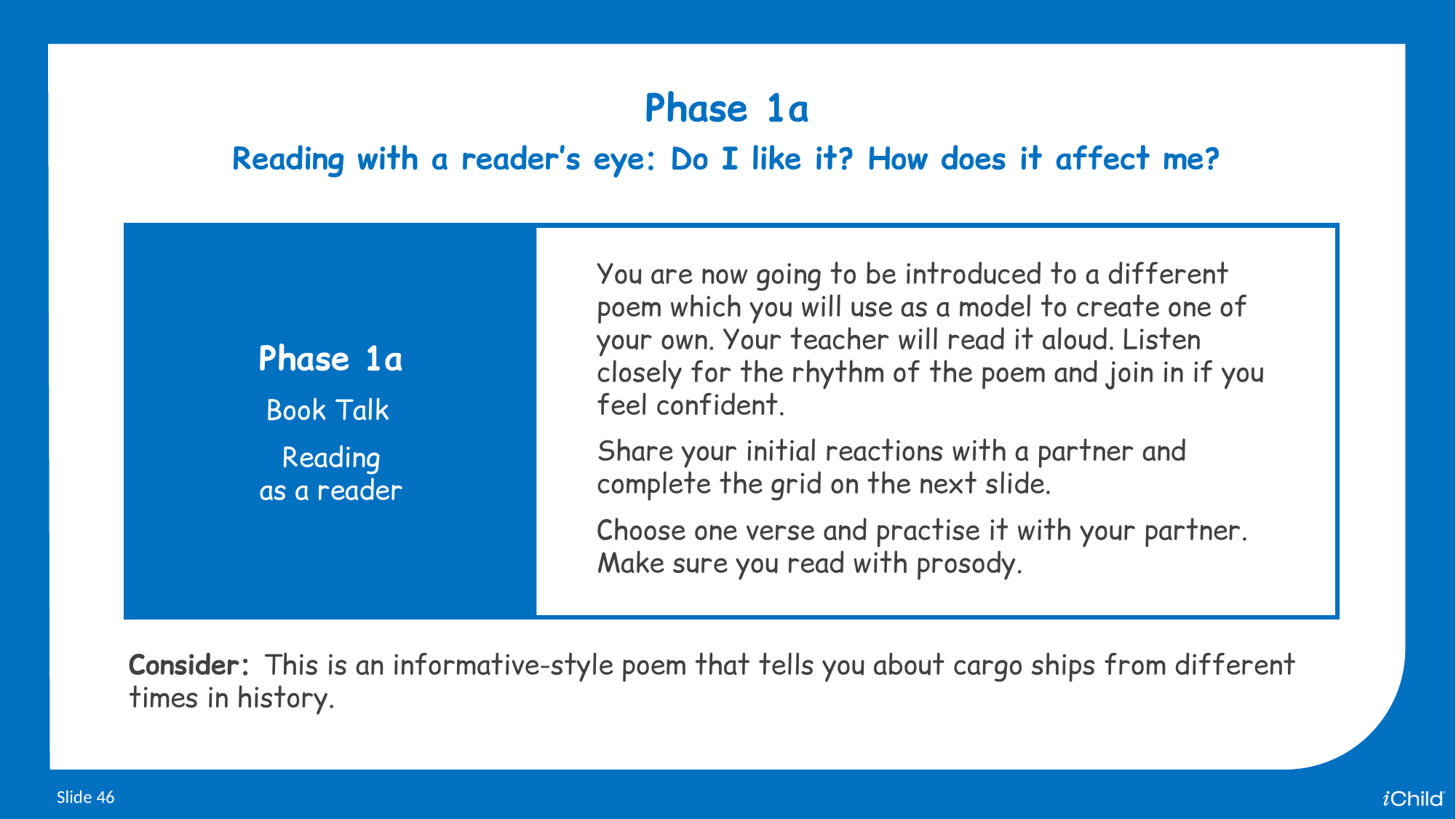

Phase 1a
Reading with a reader’s eye: Do I like it? How does it affect me?

Phase 1a
Book Talk
Reading
as a reader
You are now going to be introduced to a different poem which you will use as a model to create one of your own. Your teacher will read it aloud. Listen closely for the rhythm of the poem and join in if you feel confident.
Share your initial reactions with a partner and complete the grid on the next slide.
Choose one verse and practise it with your partner. Make sure you read with prosody.
Consider: This is an informative-style poem that tells you about cargo ships from different times in history.
Slide 46